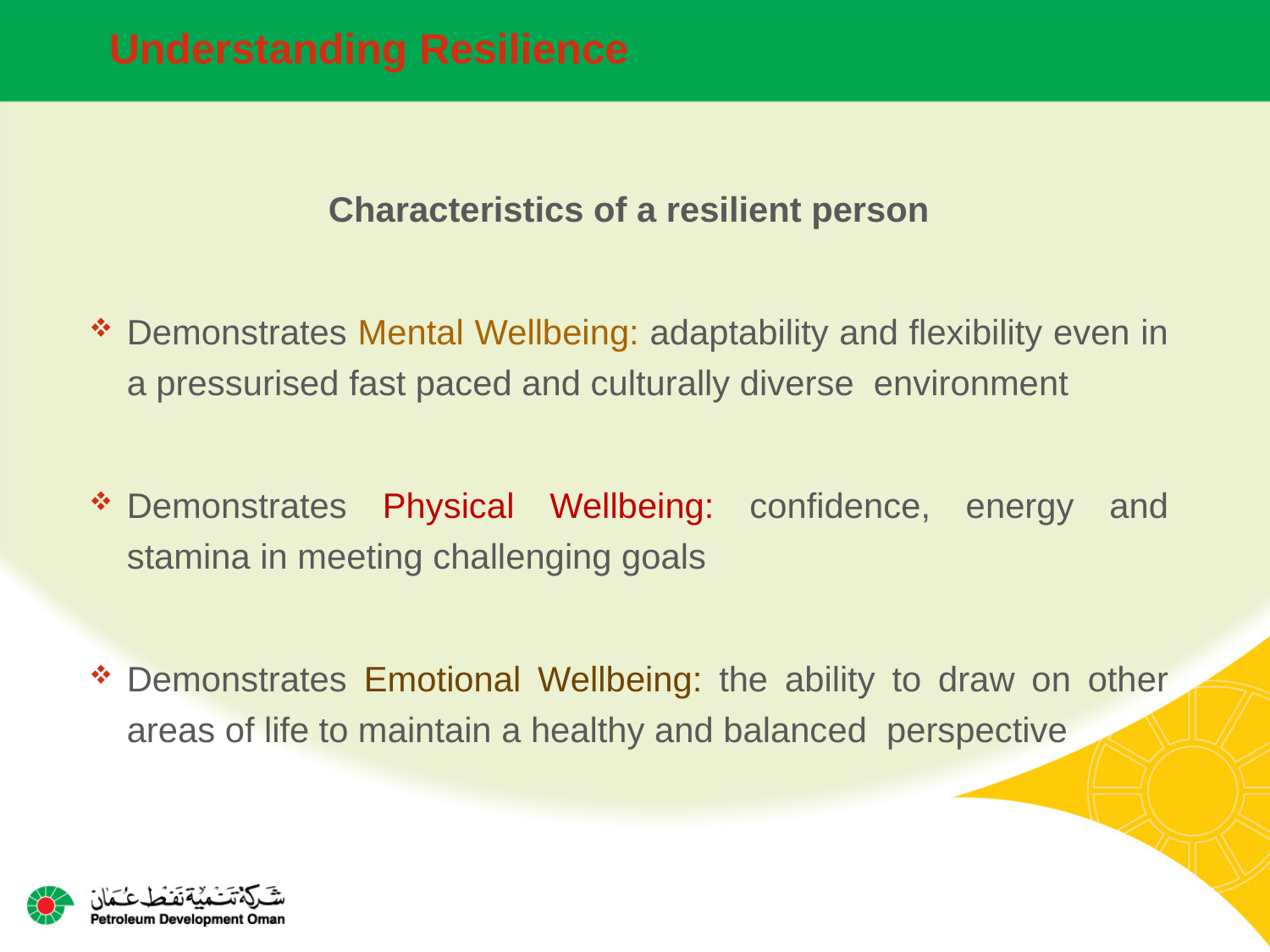

# Understanding Resilience
Characteristics of a resilient person

Demonstrates Mental Wellbeing: adaptability and flexibility even in a pressurised fast paced and culturally diverse  environment

Demonstrates Physical Wellbeing: confidence, energy and stamina in meeting challenging goals

Demonstrates Emotional Wellbeing: the ability to draw on other areas of life to maintain a healthy and balanced  perspective